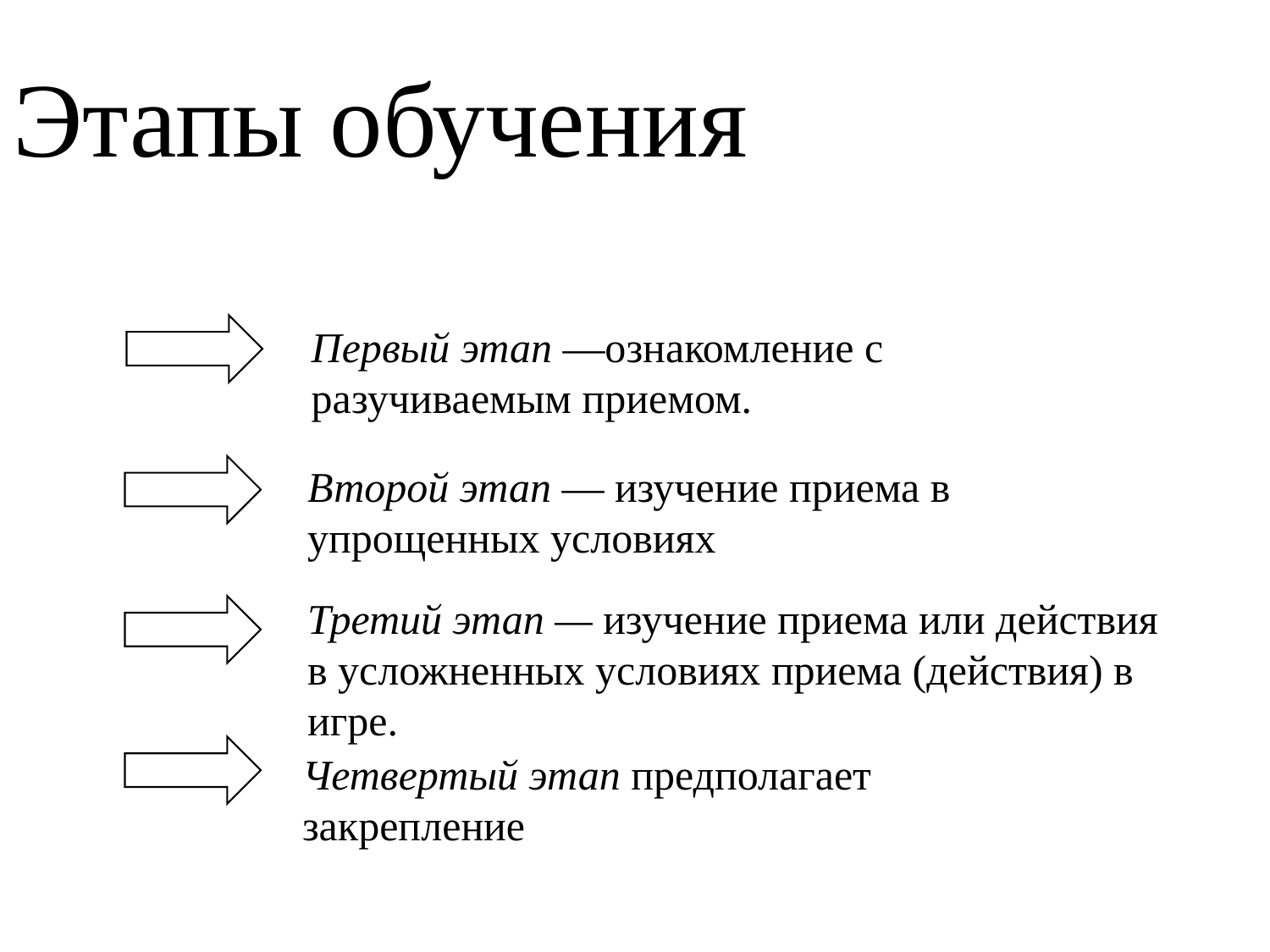

# Этапы обучения
Первый этап —ознакомление с разучиваемым приемом.

Второй этап — изучение приема в упрощенных условиях

Третий этап — изучение приема или действия в усложненных условиях приема (действия) в игре.

Четвертый этап предполагает закрепление